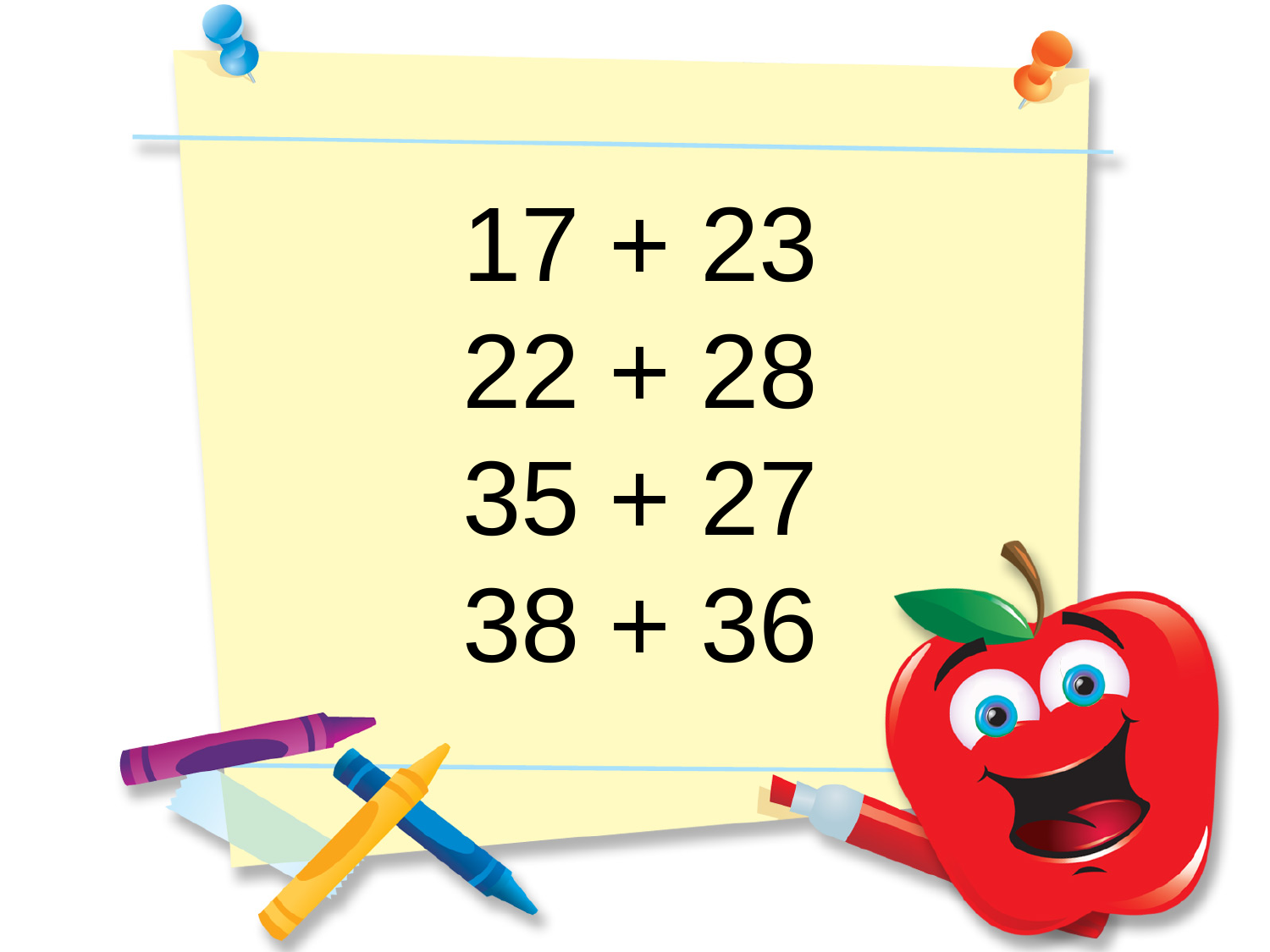

17 + 23
22 + 28
35 + 27
38 + 36